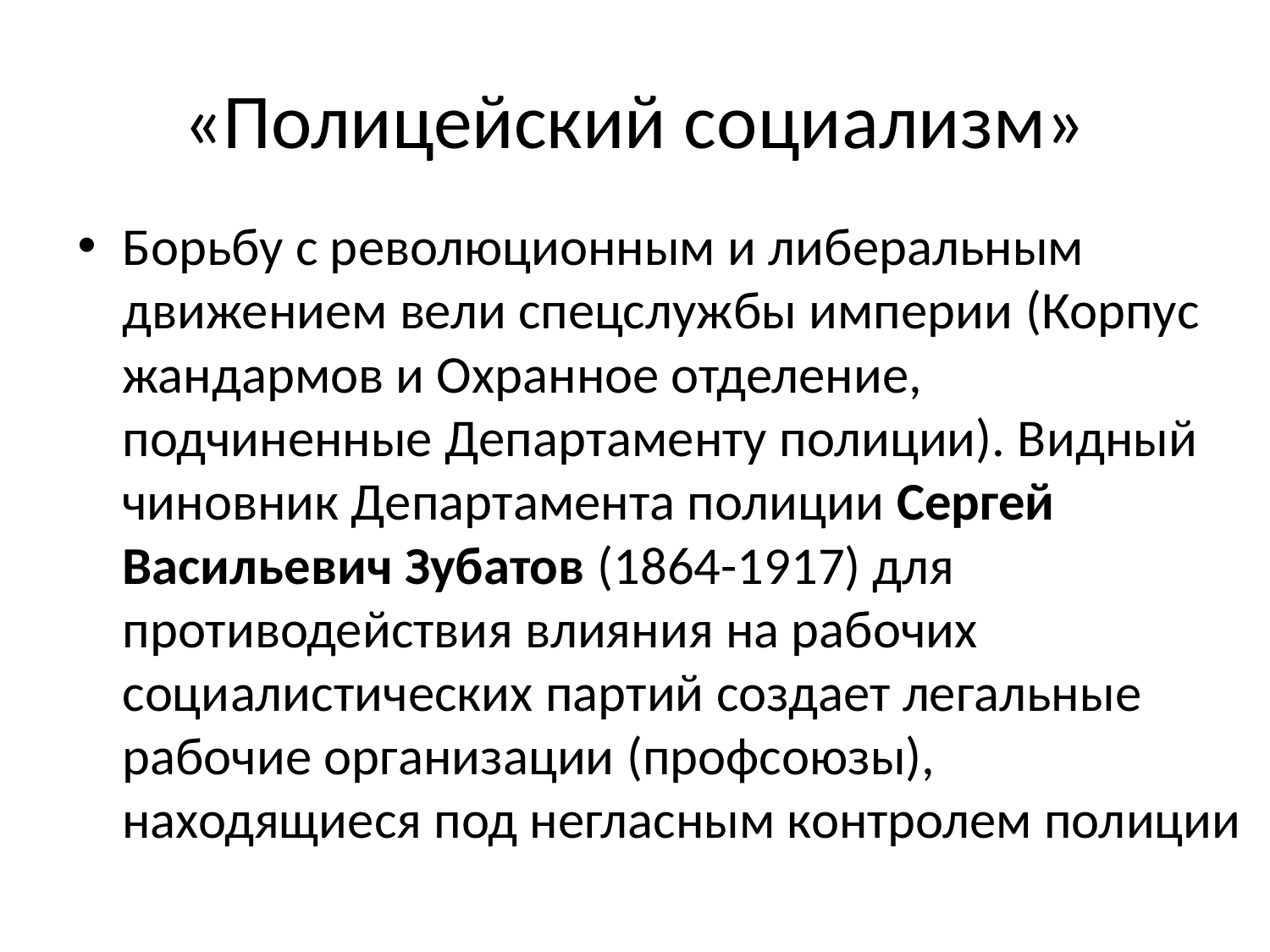

# «Полицейский социализм»
Борьбу с революционным и либеральным движением вели спецслужбы империи (Корпус жандармов и Охранное отделение, подчиненные Департаменту полиции). Видный чиновник Департамента полиции Сергей Васильевич Зубатов (1864-1917) для противодействия влияния на рабочих социалистических партий создает легальные рабочие организации (профсоюзы), находящиеся под негласным контролем полиции